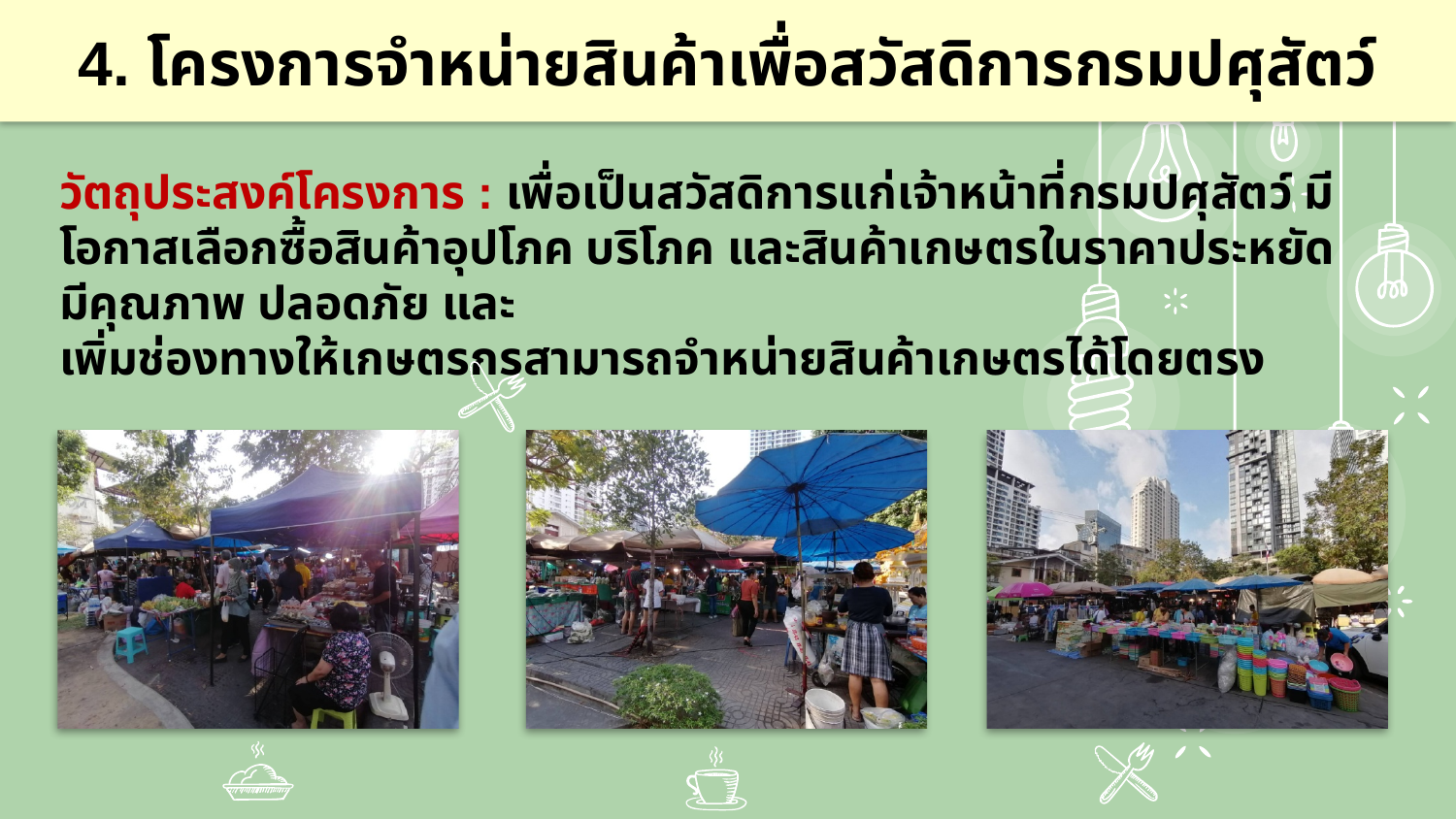

4. โครงการจำหน่ายสินค้าเพื่อสวัสดิการกรมปศุสัตว์
วัตถุประสงค์โครงการ : เพื่อเป็นสวัสดิการแก่เจ้าหน้าที่กรมปศุสัตว์ มีโอกาสเลือกซื้อสินค้าอุปโภค บริโภค และสินค้าเกษตรในราคาประหยัด มีคุณภาพ ปลอดภัย และ
เพิ่มช่องทางให้เกษตรกรสามารถจำหน่ายสินค้าเกษตรได้โดยตรง